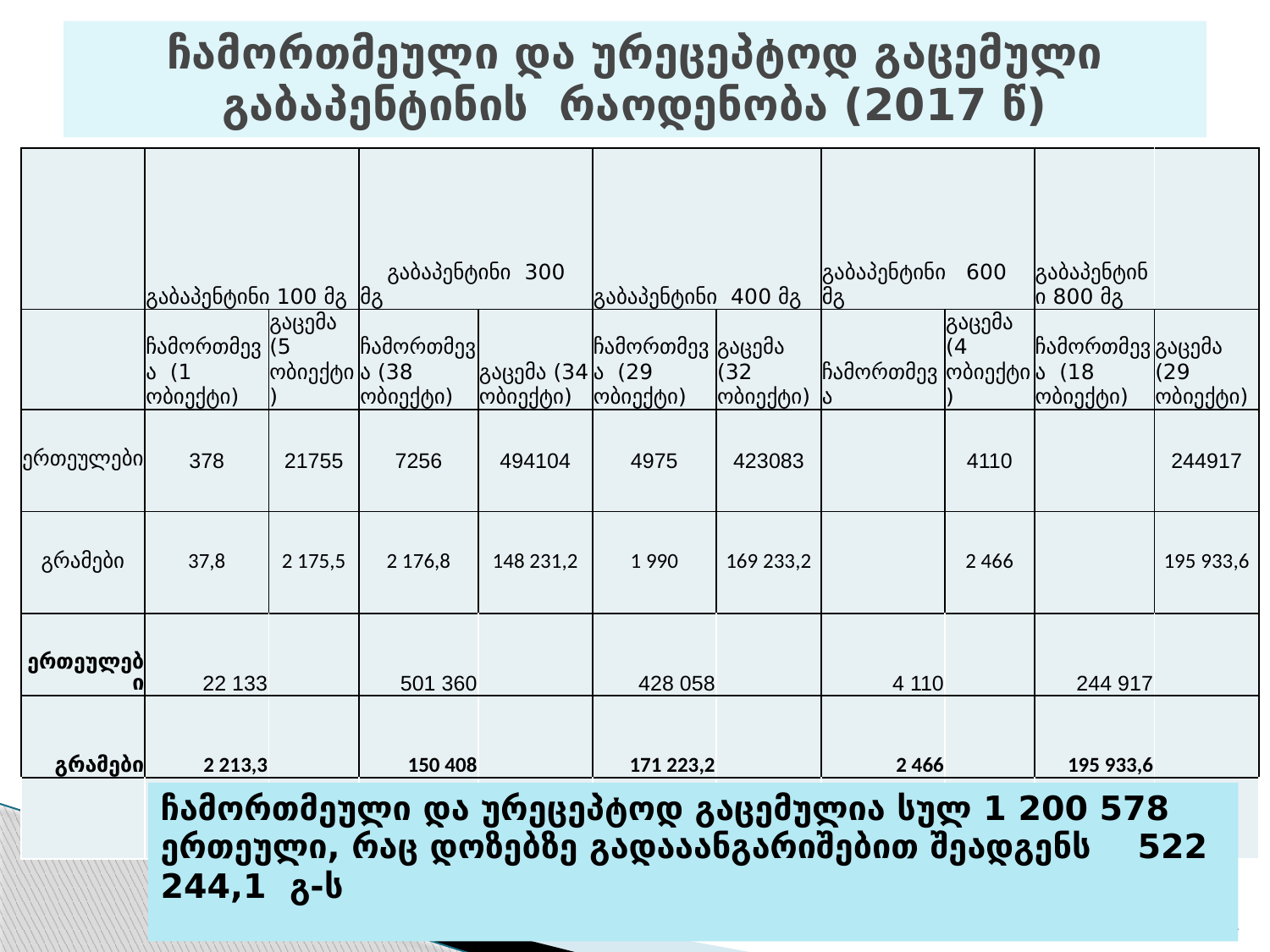

# ჩამორთმეული და ურეცეპტოდ გაცემული გაბაპენტინის  რაოდენობა (2017 წ)
|  | გაბაპენტინი 100 მგ |  | გაბაპენტინი 300 მგ |  | გაბაპენტინი 400 მგ |  | გაბაპენტინი 600 მგ |  | გაბაპენტინი 800 მგ |  |
| --- | --- | --- | --- | --- | --- | --- | --- | --- | --- | --- |
|  | ჩამორთმევ ა (1 ობიექტი) | გაცემა (5 ობიექტი) | ჩამორთმევა (38 ობიექტი) | გაცემა (34 ობიექტი) | ჩამორთმევა (29 ობიექტი) | გაცემა (32 ობიექტი) | ჩამორთმევა | გაცემა (4 ობიექტი) | ჩამორთმევა (18 ობიექტი) | გაცემა (29 ობიექტი) |
| ერთეულები | 378 | 21755 | 7256 | 494104 | 4975 | 423083 |  | 4110 |  | 244917 |
| გრამები | 37,8 | 2 175,5 | 2 176,8 | 148 231,2 | 1 990 | 169 233,2 |  | 2 466 |  | 195 933,6 |
| ერთეულები | 22 133 |  | 501 360 |  | 428 058 |  | 4 110 |  | 244 917 |  |
| გრამები | 2 213,3 |  | 150 408 |  | 171 223,2 |  | 2 466 |  | 195 933,6 |  |
|  |  |  |  |  |  |  |  |  |  |  |
ჩამორთმეული და ურეცეპტოდ გაცემულია სულ 1 200 578 ერთეული, რაც დოზებზე გადააანგარიშებით შეადგენს    522  244,1  გ-ს

11